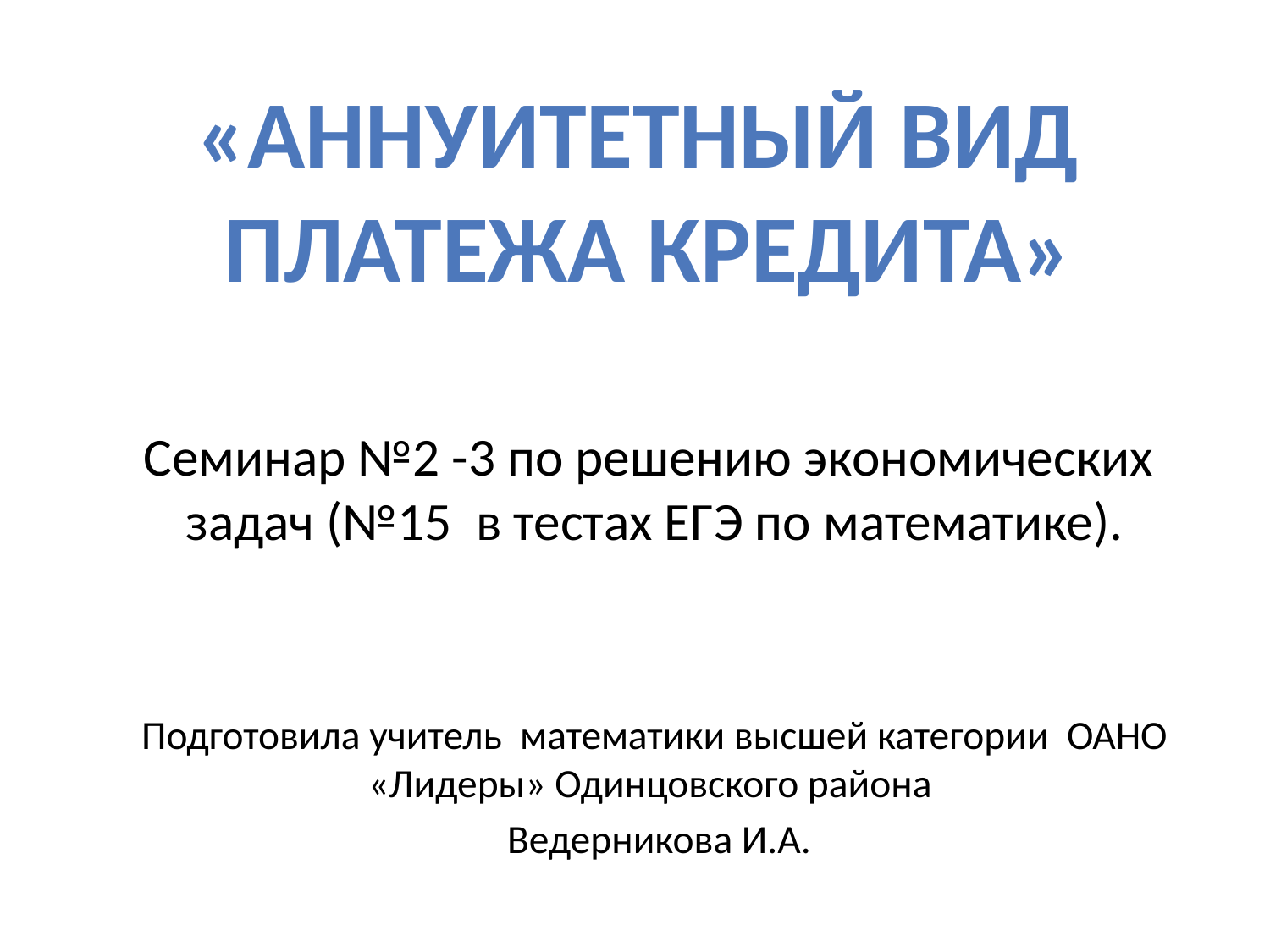

«Аннуитетный вид
 платежа кредита»
Семинар №2 -3 по решению экономических  задач (№15  в тестах ЕГЭ по математике).

Подготовила учитель  математики высшей категории  ОАНО «Лидеры» Одинцовского района
 Ведерникова И.А.